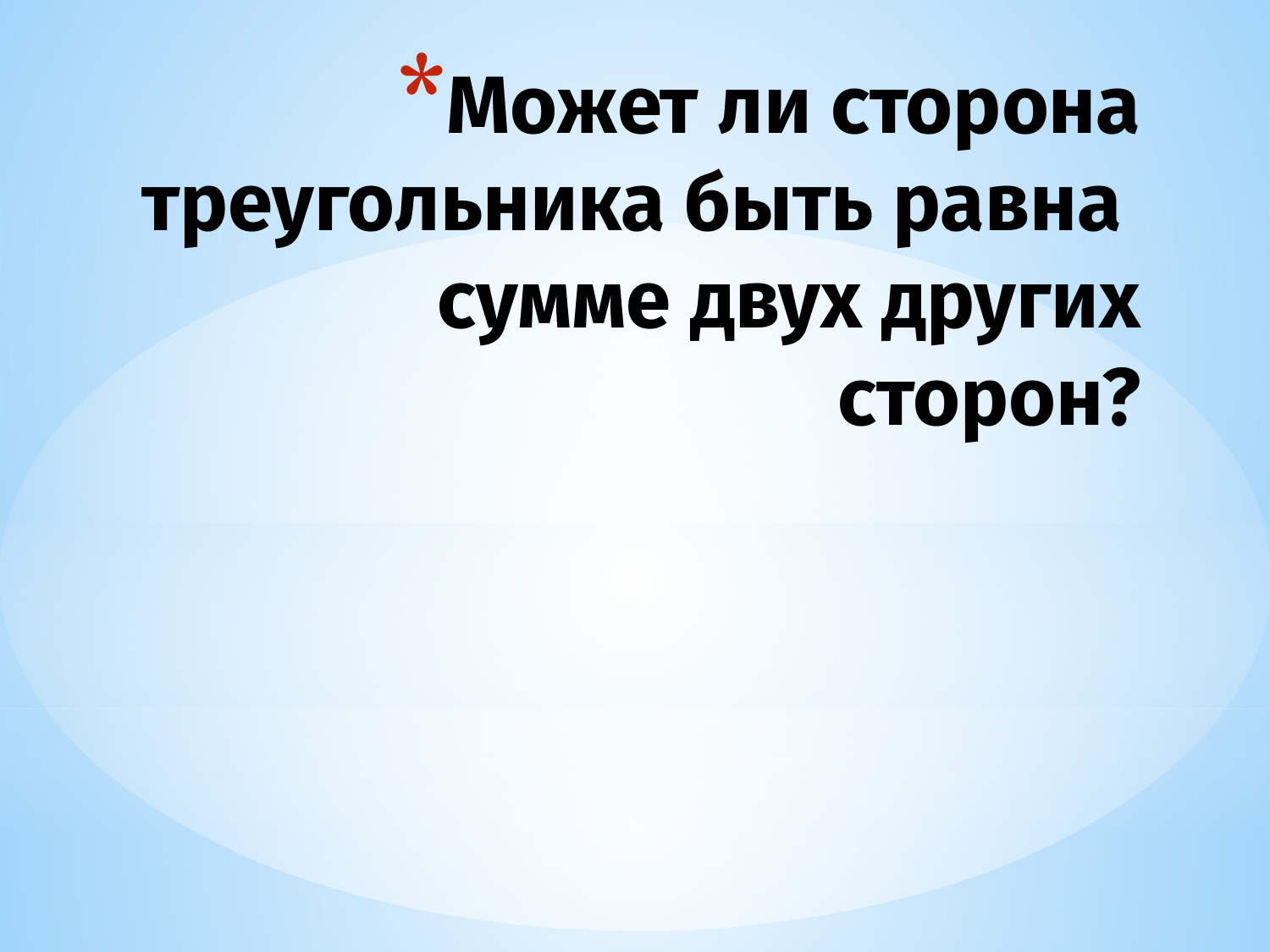

# Может ли сторона треугольника быть равна  сумме двух других сторон?